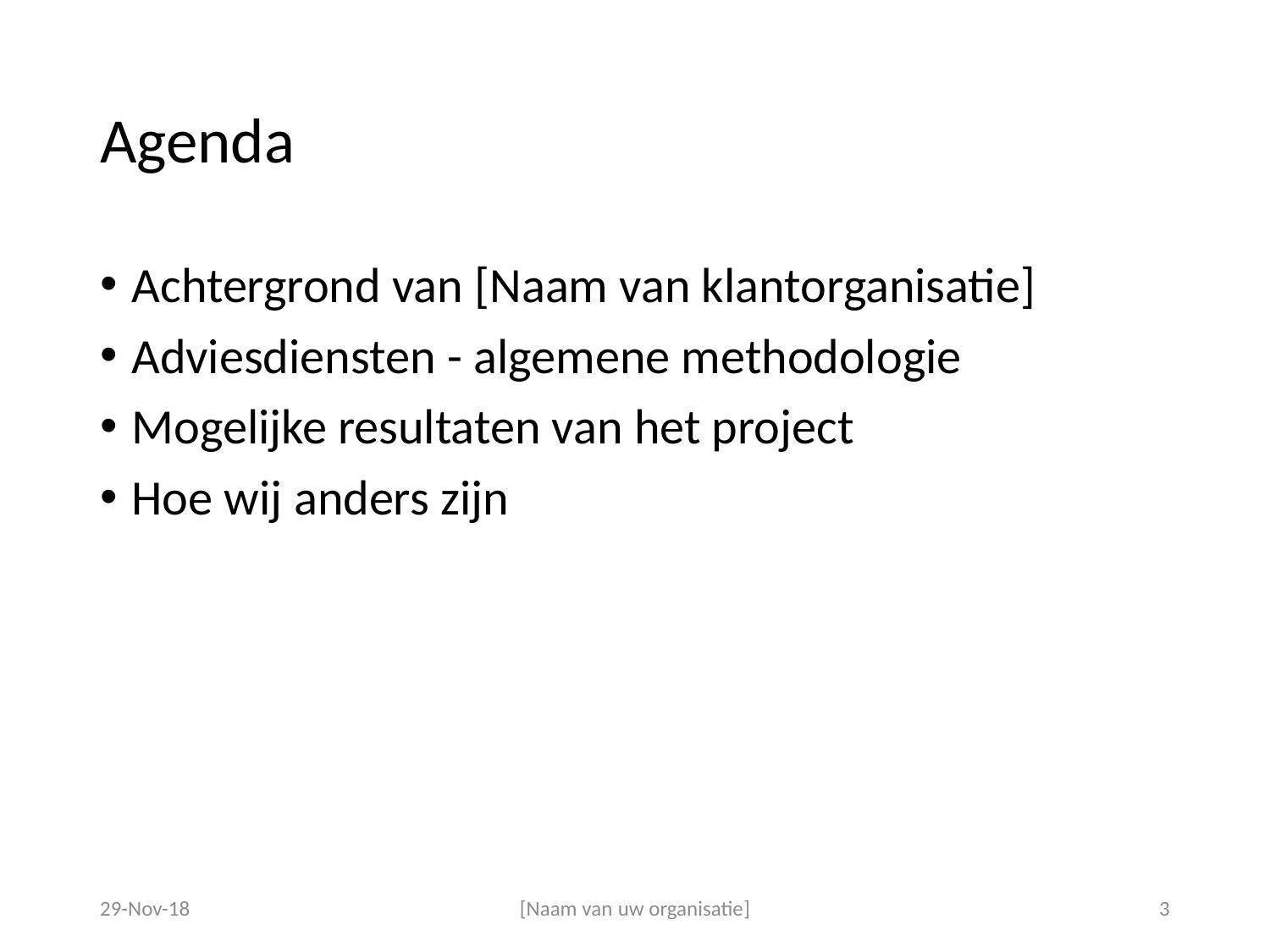

# Agenda
Achtergrond van [Naam van klantorganisatie]
Adviesdiensten - algemene methodologie
Mogelijke resultaten van het project
Hoe wij anders zijn
29-Nov-18
[Naam van uw organisatie]
3